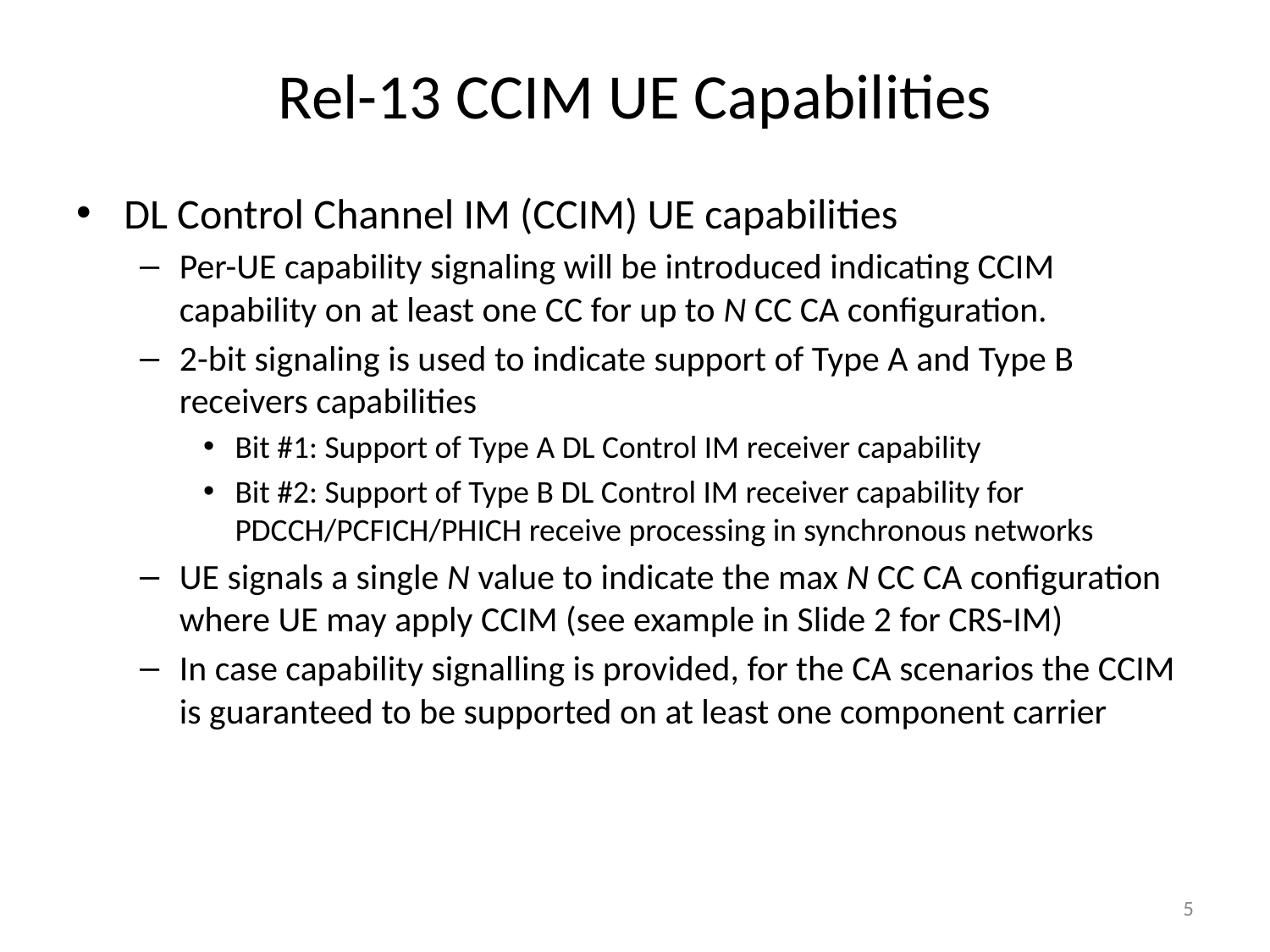

# Rel-13 CCIM UE Capabilities
DL Control Channel IM (CCIM) UE capabilities
Per-UE capability signaling will be introduced indicating CCIM capability on at least one CC for up to N CC CA configuration.
2-bit signaling is used to indicate support of Type A and Type B receivers capabilities
Bit #1: Support of Type A DL Control IM receiver capability
Bit #2: Support of Type B DL Control IM receiver capability for PDCCH/PCFICH/PHICH receive processing in synchronous networks
UE signals a single N value to indicate the max N CC CA configuration where UE may apply CCIM (see example in Slide 2 for CRS-IM)
In case capability signalling is provided, for the CA scenarios the CCIM is guaranteed to be supported on at least one component carrier

5